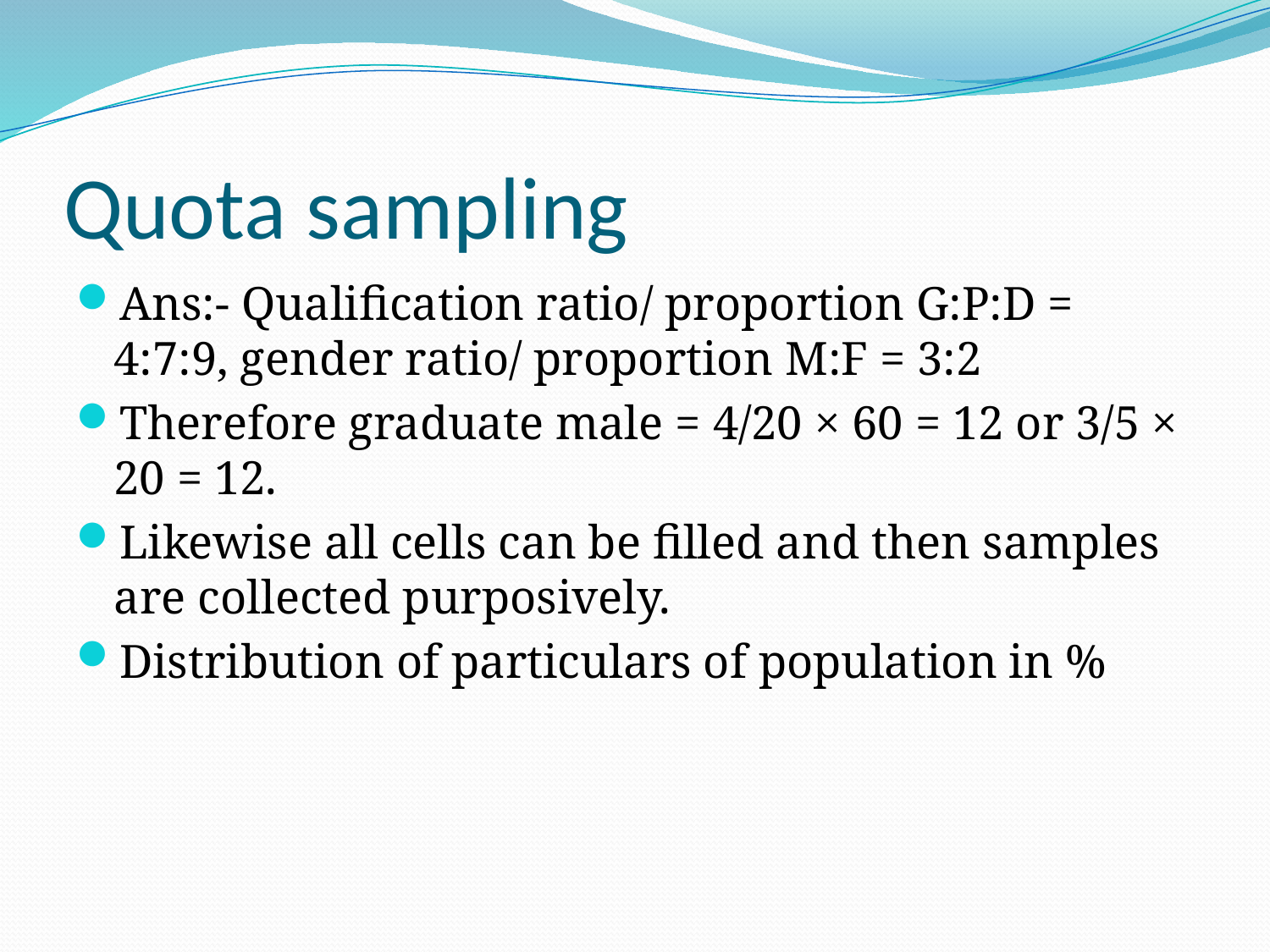

# Quota sampling
Ans:- Qualification ratio/ proportion G:P:D = 4:7:9, gender ratio/ proportion M:F = 3:2
Therefore graduate male = 4/20 × 60 = 12 or 3/5 × 20 = 12.
Likewise all cells can be filled and then samples are collected purposively.
Distribution of particulars of population in %